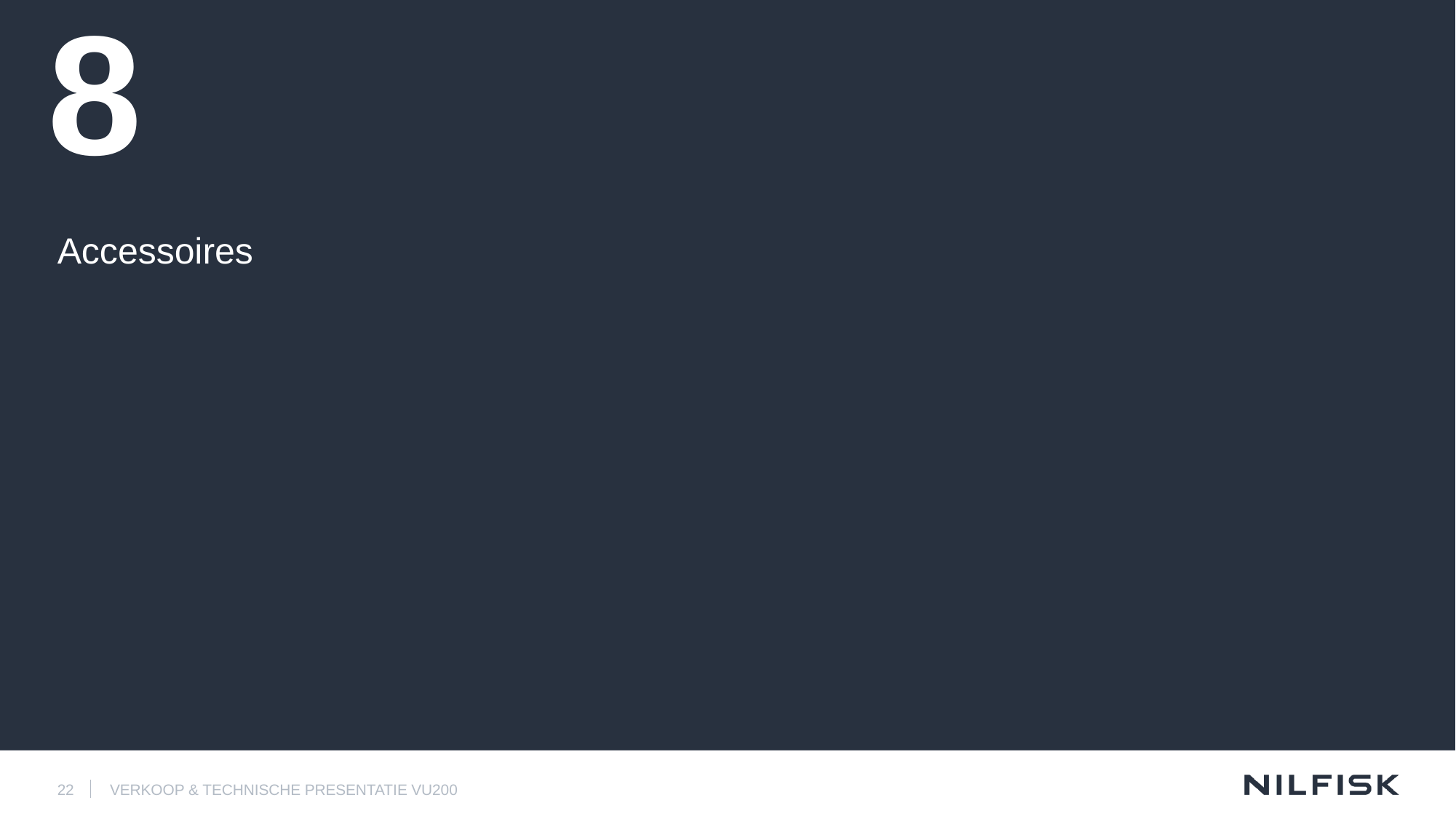

# 8
Accessoires
22
VERKOOP & TECHNISCHE PRESENTATIE VU200